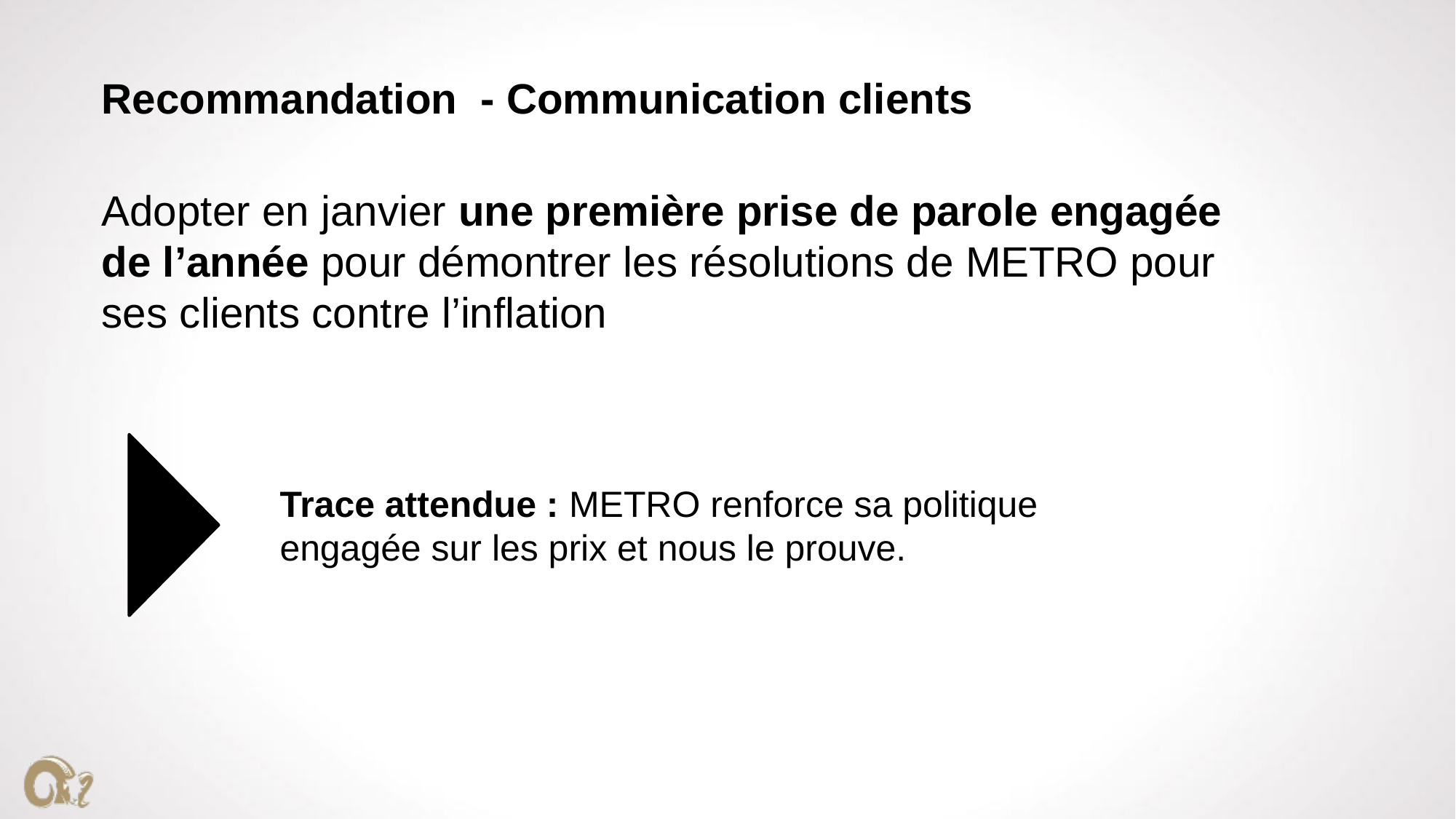

Recommandation  - Communication clients

Adopter en janvier une première prise de parole engagée  de l’année pour démontrer les résolutions de METRO pour ses clients contre l’inflation
Trace attendue : METRO renforce sa politique engagée sur les prix et nous le prouve.